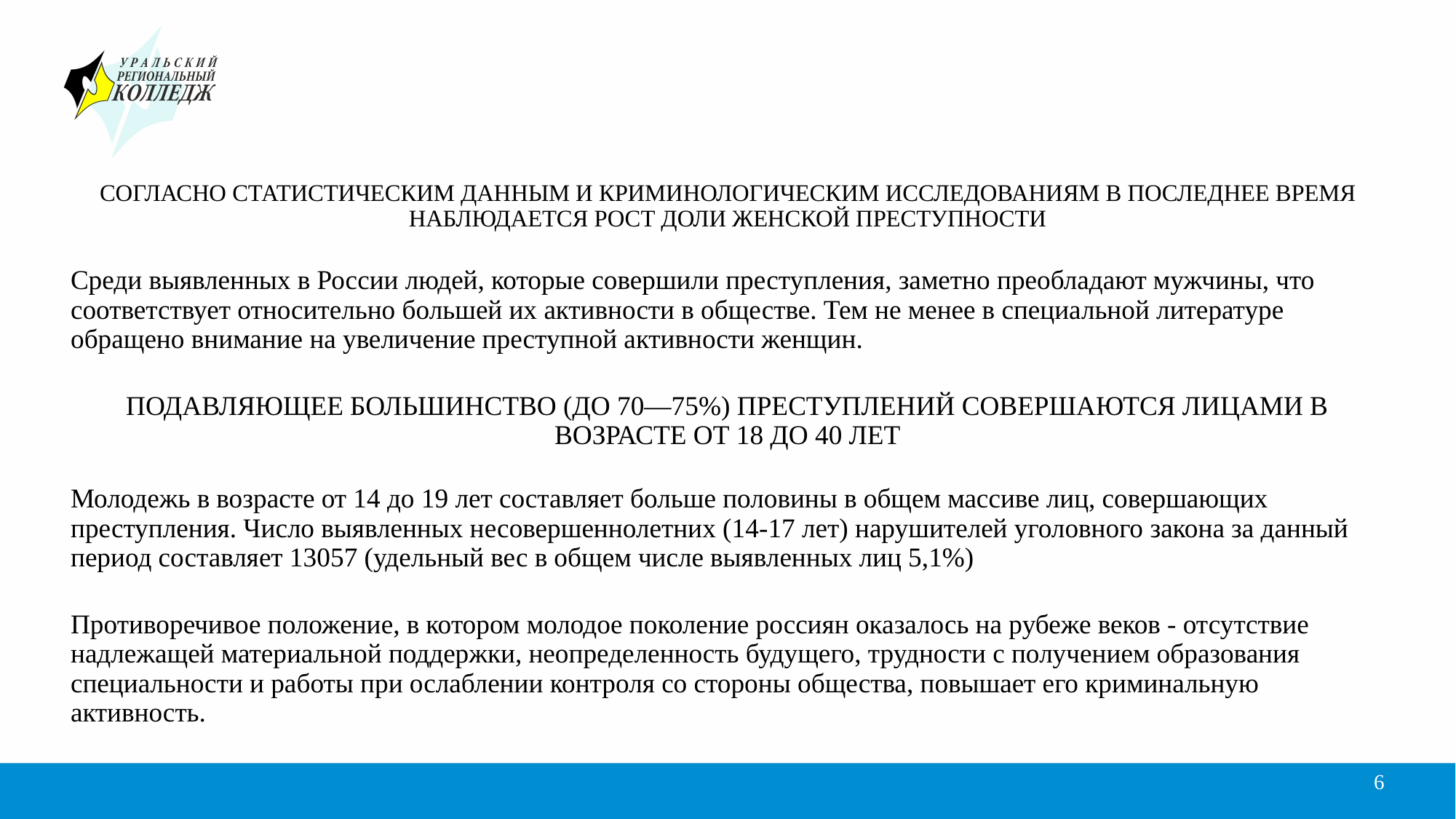

#
СОГЛАСНО СТАТИСТИЧЕСКИМ ДАННЫМ И КРИМИНОЛОГИЧЕСКИМ ИССЛЕДОВАНИЯМ В ПОСЛЕДНЕЕ ВРЕМЯ НАБЛЮДАЕТСЯ РОСТ ДОЛИ ЖЕНСКОЙ ПРЕСТУПНОСТИ
Среди выявленных в России людей, которые совершили преступления, заметно преобладают мужчины, что соответствует относительно большей их активности в обществе. Тем не менее в специальной литературе обращено внимание на увеличение преступной активности женщин.
ПОДАВЛЯЮЩЕЕ БОЛЬШИНСТВО (ДО 70—75%) ПРЕСТУПЛЕНИЙ СОВЕРШАЮТСЯ ЛИЦАМИ В ВОЗРАСТЕ ОТ 18 ДО 40 ЛЕТ
Молодежь в возрасте от 14 до 19 лет составляет больше половины в общем массиве лиц, совершающих преступления. Число выявленных несовершеннолетних (14-17 лет) нарушителей уголовного закона за данный период составляет 13057 (удельный вес в общем числе выявленных лиц 5,1%)
Противоречивое положение, в котором молодое поколение россиян оказалось на рубеже веков - отсутствие надлежащей материальной поддержки, неопределенность будущего, трудности с получением образования специальности и работы при ослаблении контроля со стороны общества, повышает eго криминальную активность.
6